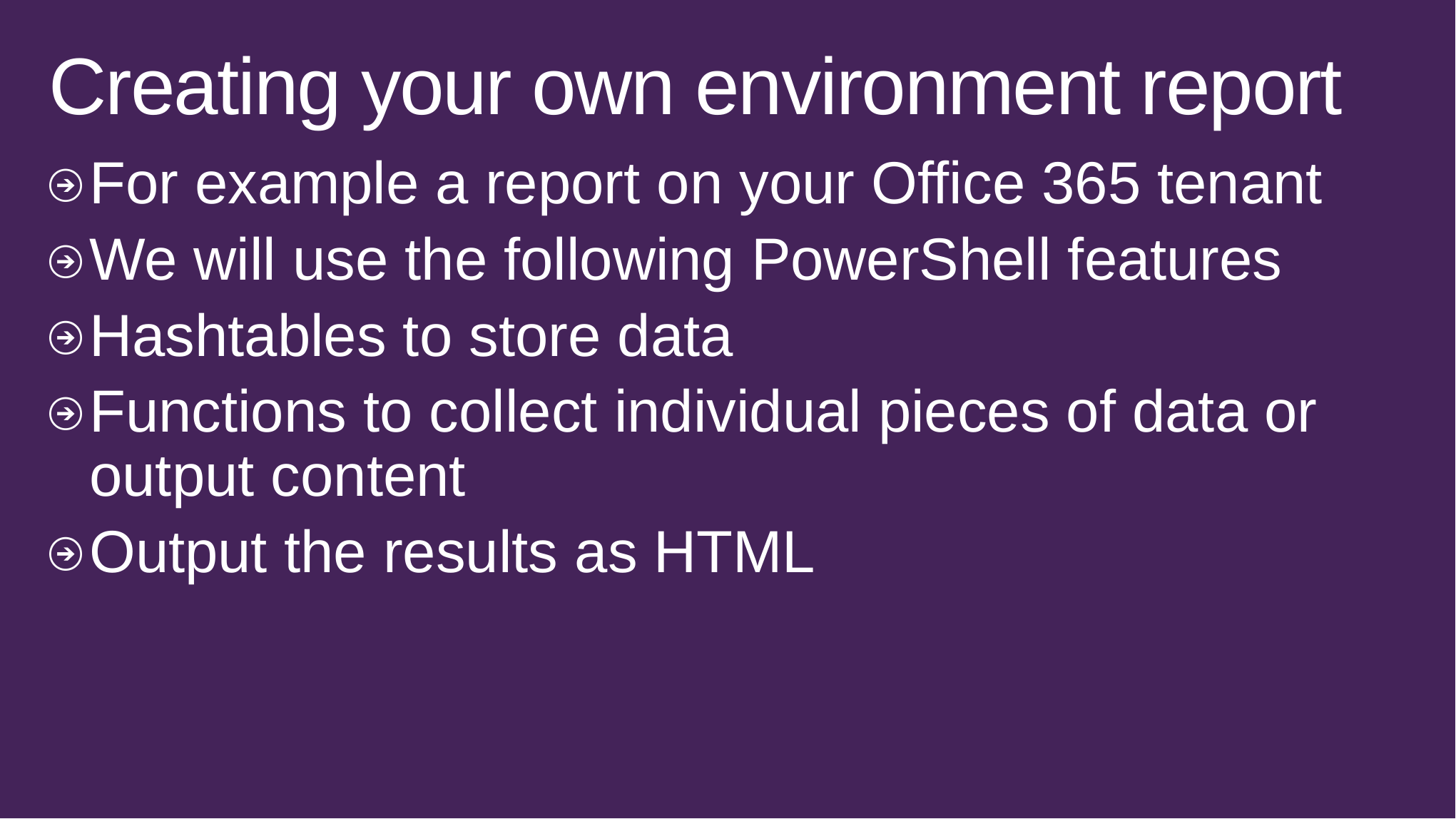

# Creating your own environment report
For example a report on your Office 365 tenant
We will use the following PowerShell features
Hashtables to store data
Functions to collect individual pieces of data or output content
Output the results as HTML